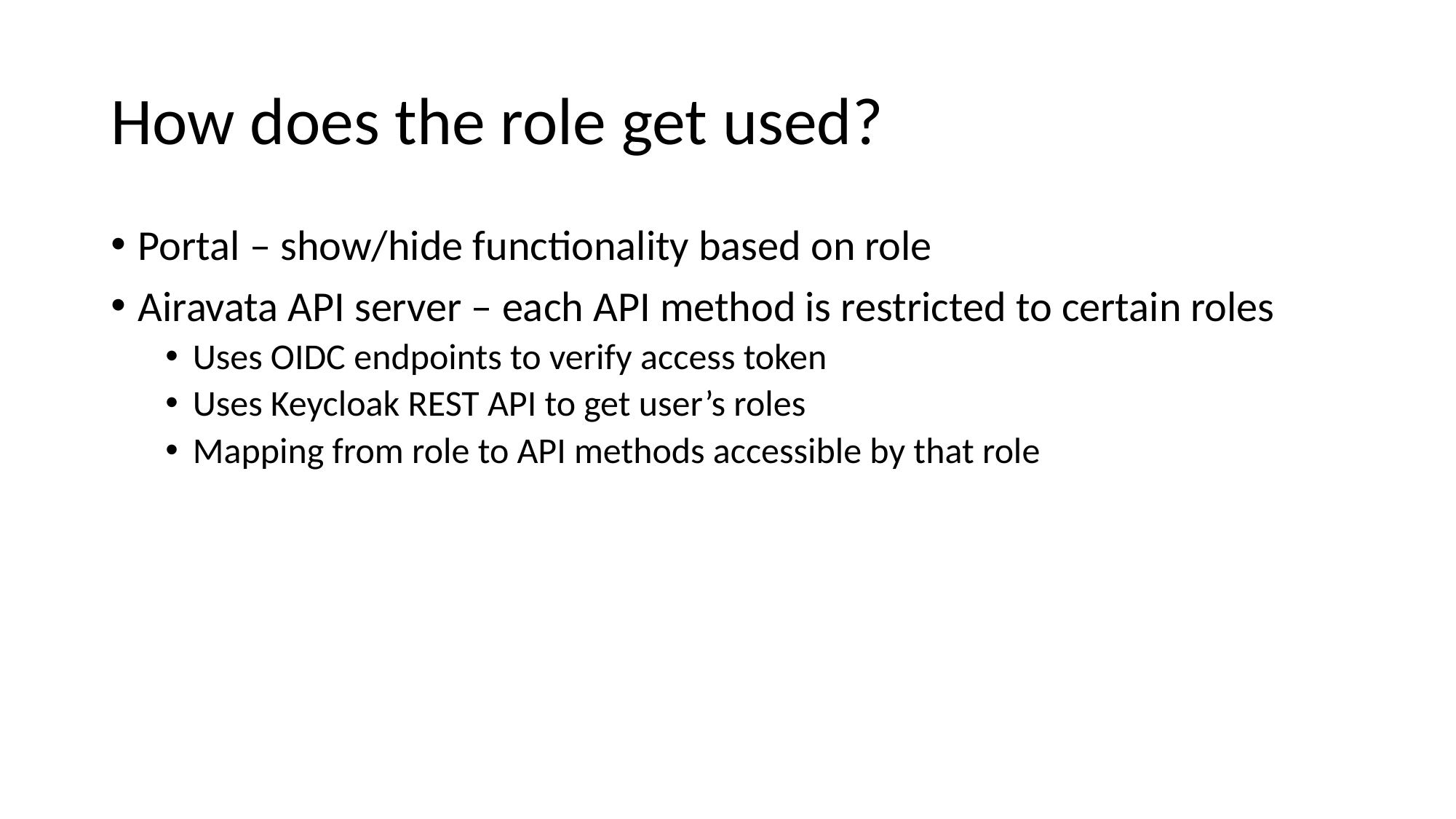

# How does the role get used?
Portal – show/hide functionality based on role
Airavata API server – each API method is restricted to certain roles
Uses OIDC endpoints to verify access token
Uses Keycloak REST API to get user’s roles
Mapping from role to API methods accessible by that role